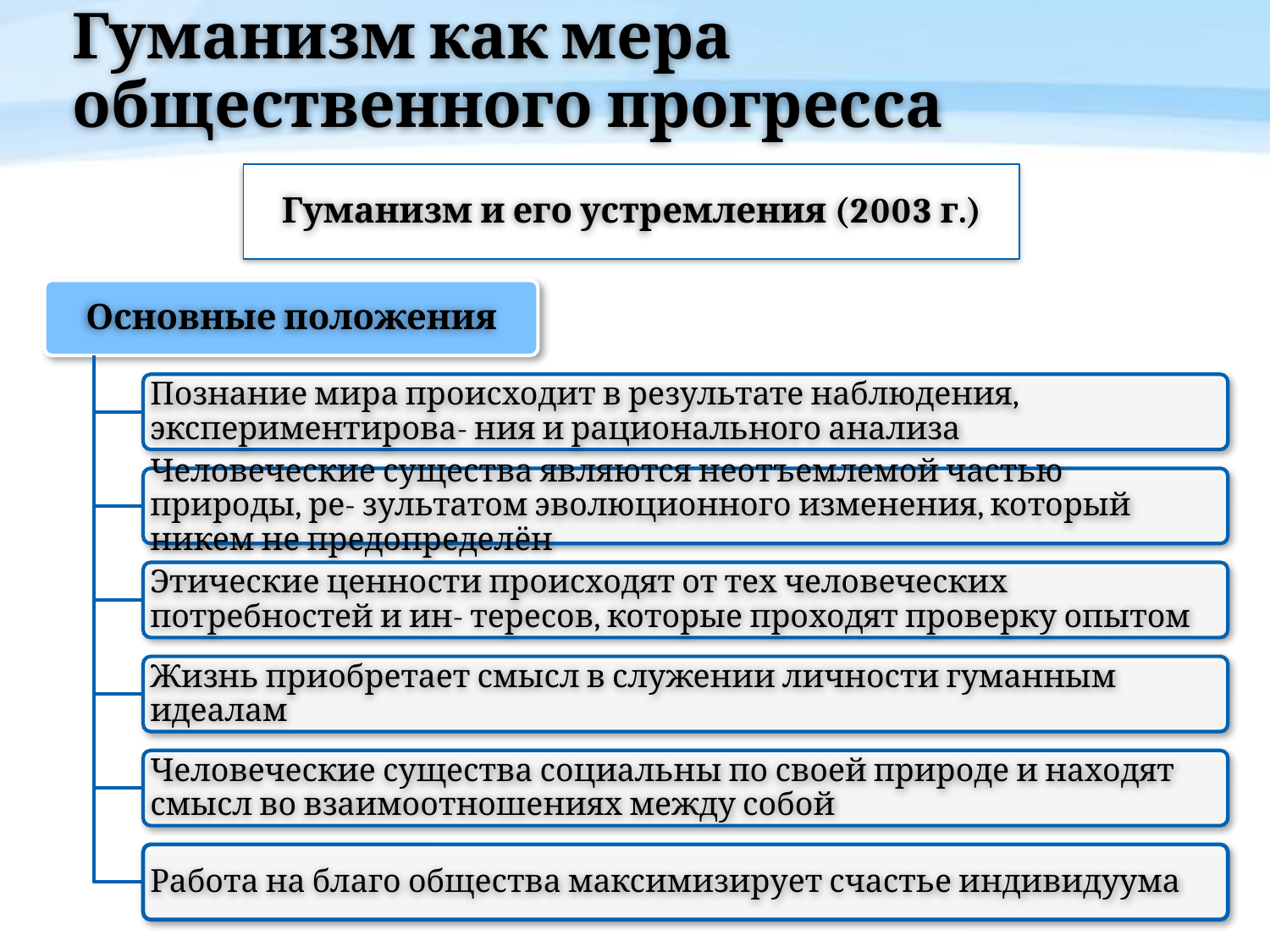

# Гуманизм как мера общественного прогресса

Гуманизм и его устремления (2003 г.)

Основные положения

Познание мира происходит в результате наблюдения, экспериментирова- ния и рационального анализа

Человеческие существа являются неотъемлемой частью природы, ре- зультатом эволюционного изменения, который никем не предопределён

Этические ценности происходят от тех человеческих потребностей и ин- тересов, которые проходят проверку опытом

Жизнь приобретает смысл в служении личности гуманным идеалам

Человеческие существа социальны по своей природе и находят смысл во взаимоотношениях между собой

Работа на благо общества максимизирует счастье индивидуума